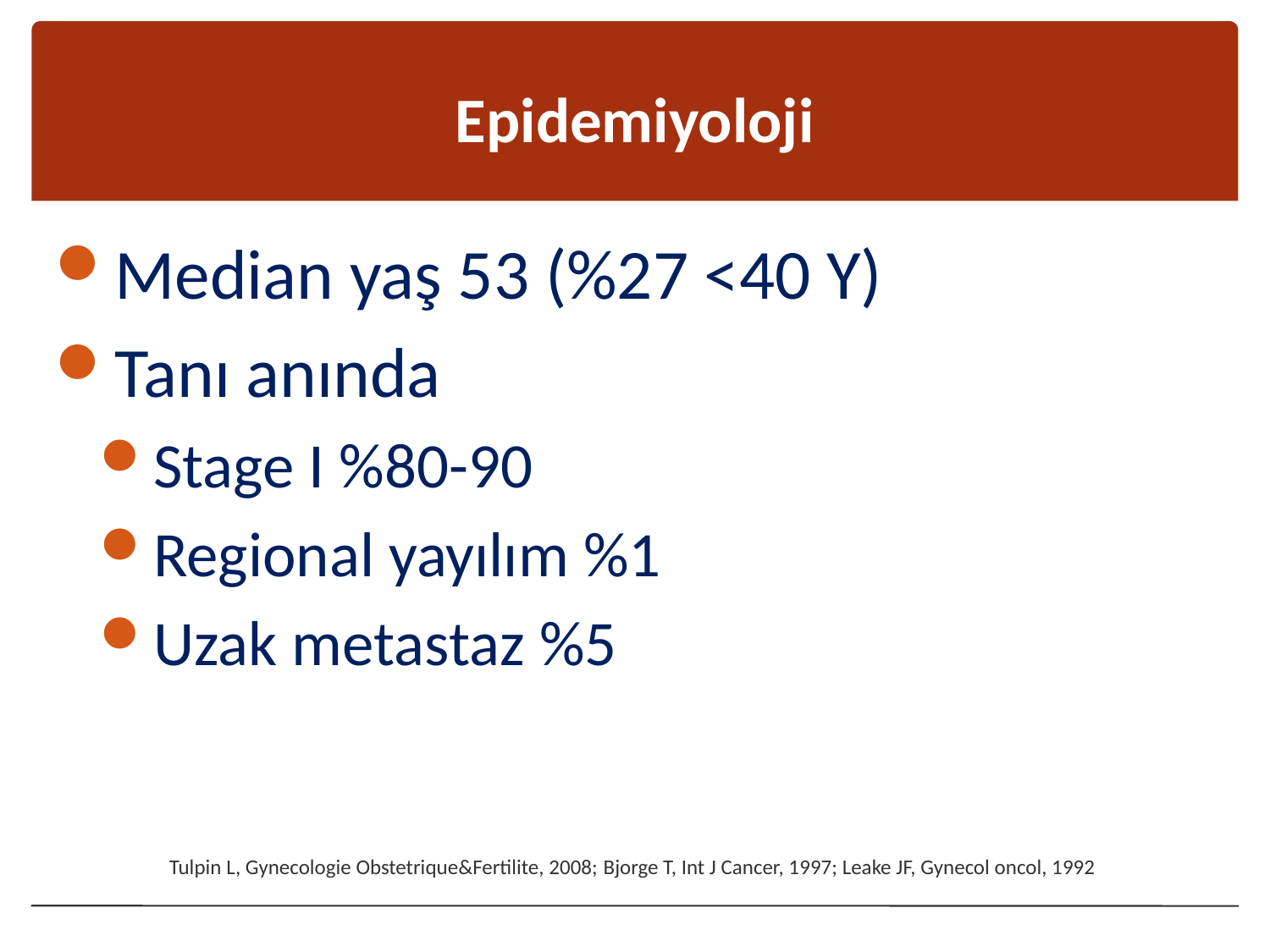

# Epidemiyoloji
Median yaş 53 (%27 <40 Y)
Tanı anında
Stage I %80-90
Regional yayılım %1
Uzak metastaz %5

Tulpin L, Gynecologie Obstetrique&Fertilite, 2008; Bjorge T, Int J Cancer, 1997; Leake JF, Gynecol oncol, 1992